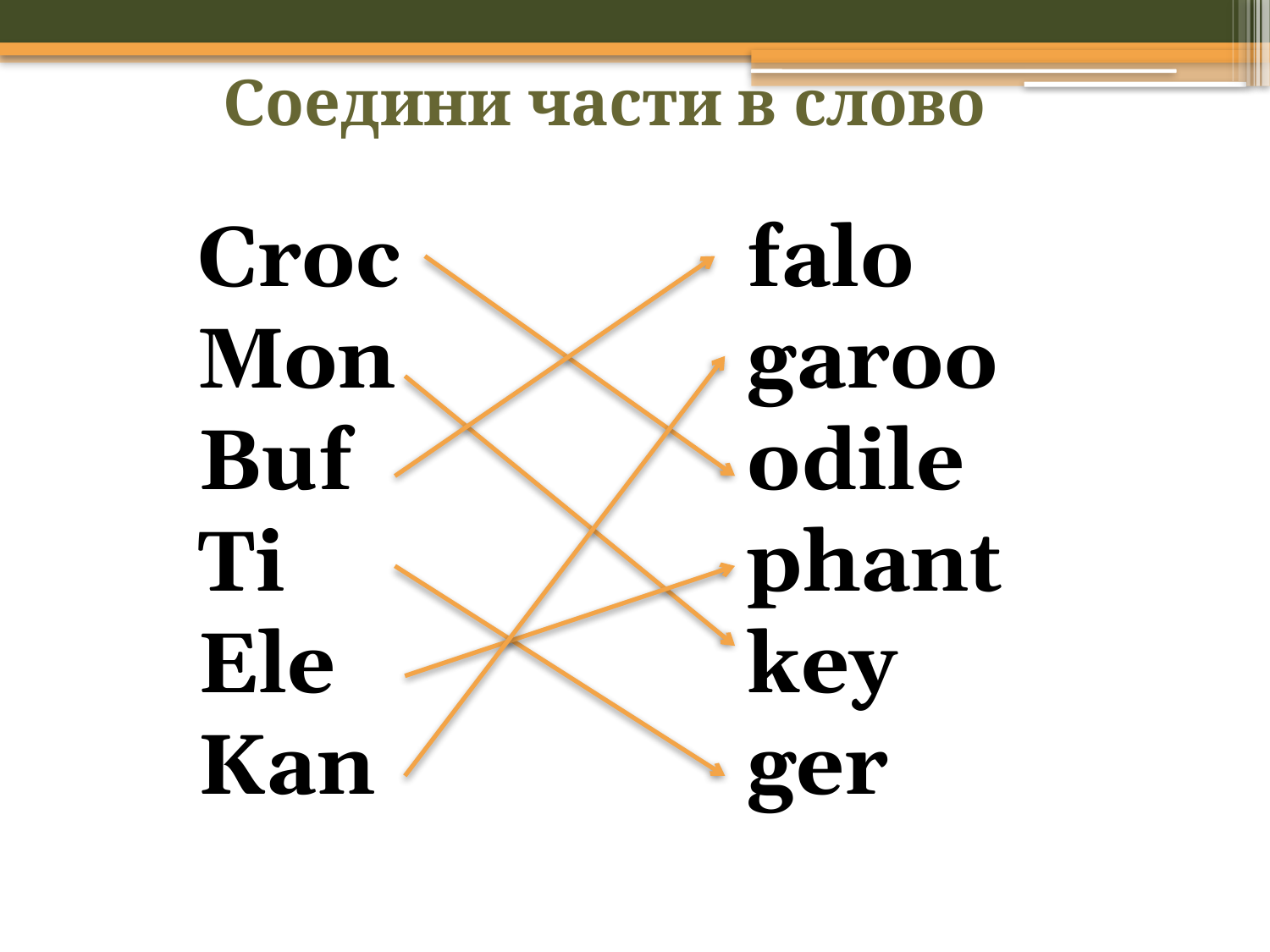

Соедини части в слово
Croc
Mon
Buf
Ti
Ele
Kan
falo
garoo
odile
phant
key
ger